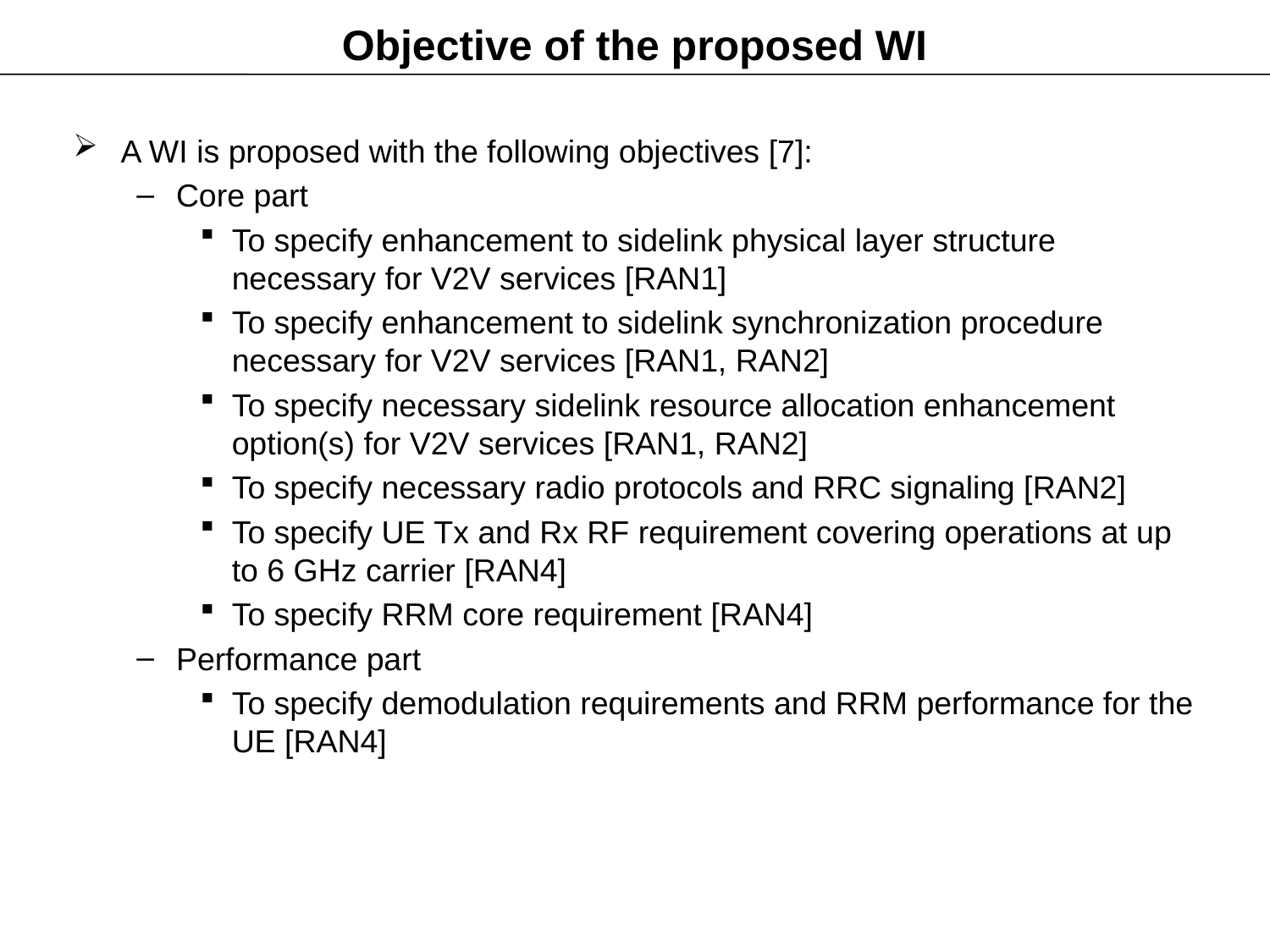

# Objective of the proposed WI
A WI is proposed with the following objectives [7]:
Core part
To specify enhancement to sidelink physical layer structure necessary for V2V services [RAN1]
To specify enhancement to sidelink synchronization procedure necessary for V2V services [RAN1, RAN2]
To specify necessary sidelink resource allocation enhancement option(s) for V2V services [RAN1, RAN2]
To specify necessary radio protocols and RRC signaling [RAN2]
To specify UE Tx and Rx RF requirement covering operations at up to 6 GHz carrier [RAN4]
To specify RRM core requirement [RAN4]
Performance part
To specify demodulation requirements and RRM performance for the UE [RAN4]